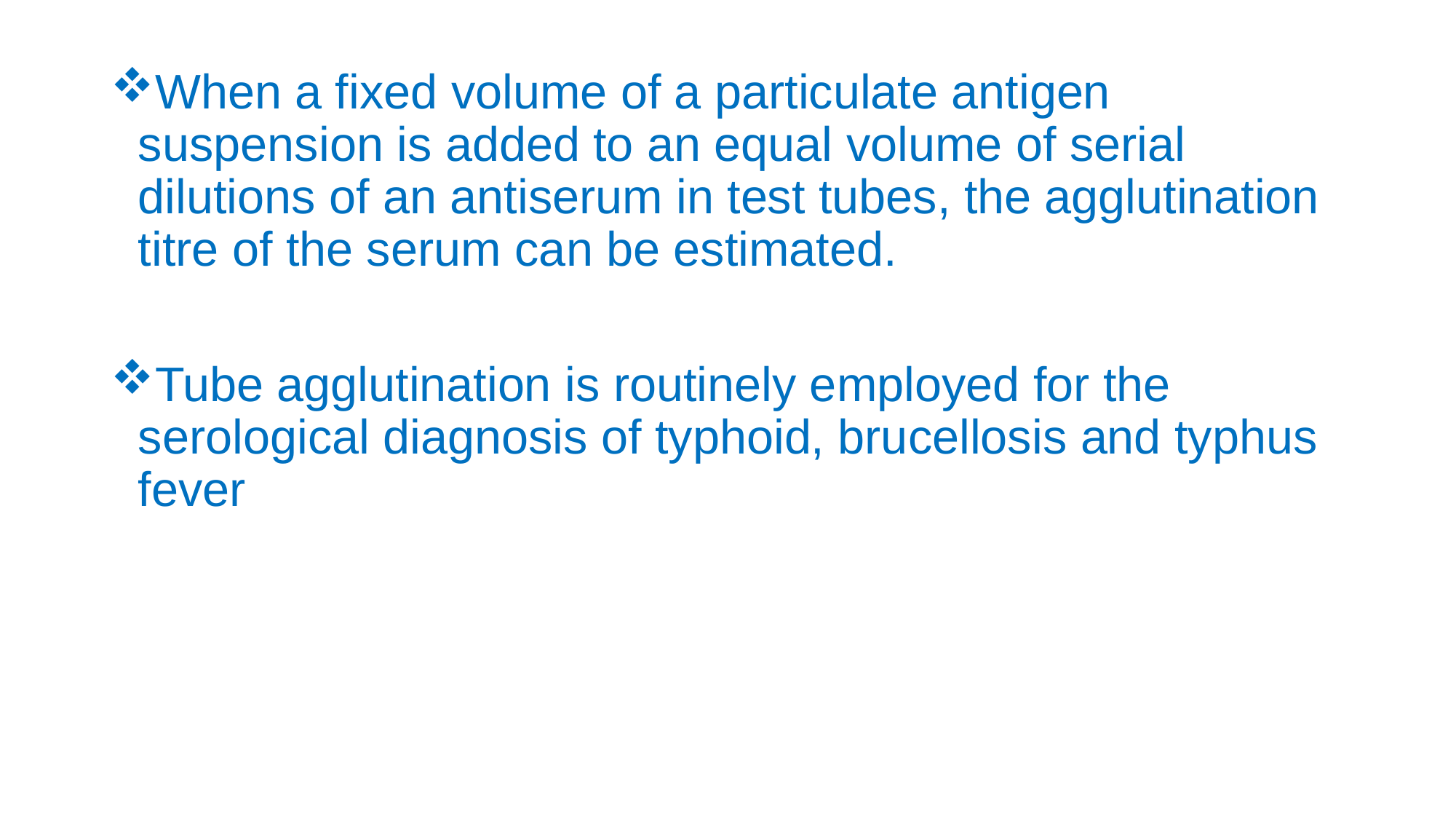

When a fixed volume of a particulate antigen suspension is added to an equal volume of serial dilutions of an antiserum in test tubes, the agglutination titre of the serum can be estimated.

Tube agglutination is routinely employed for the serological diagnosis of typhoid, brucellosis and typhus fever